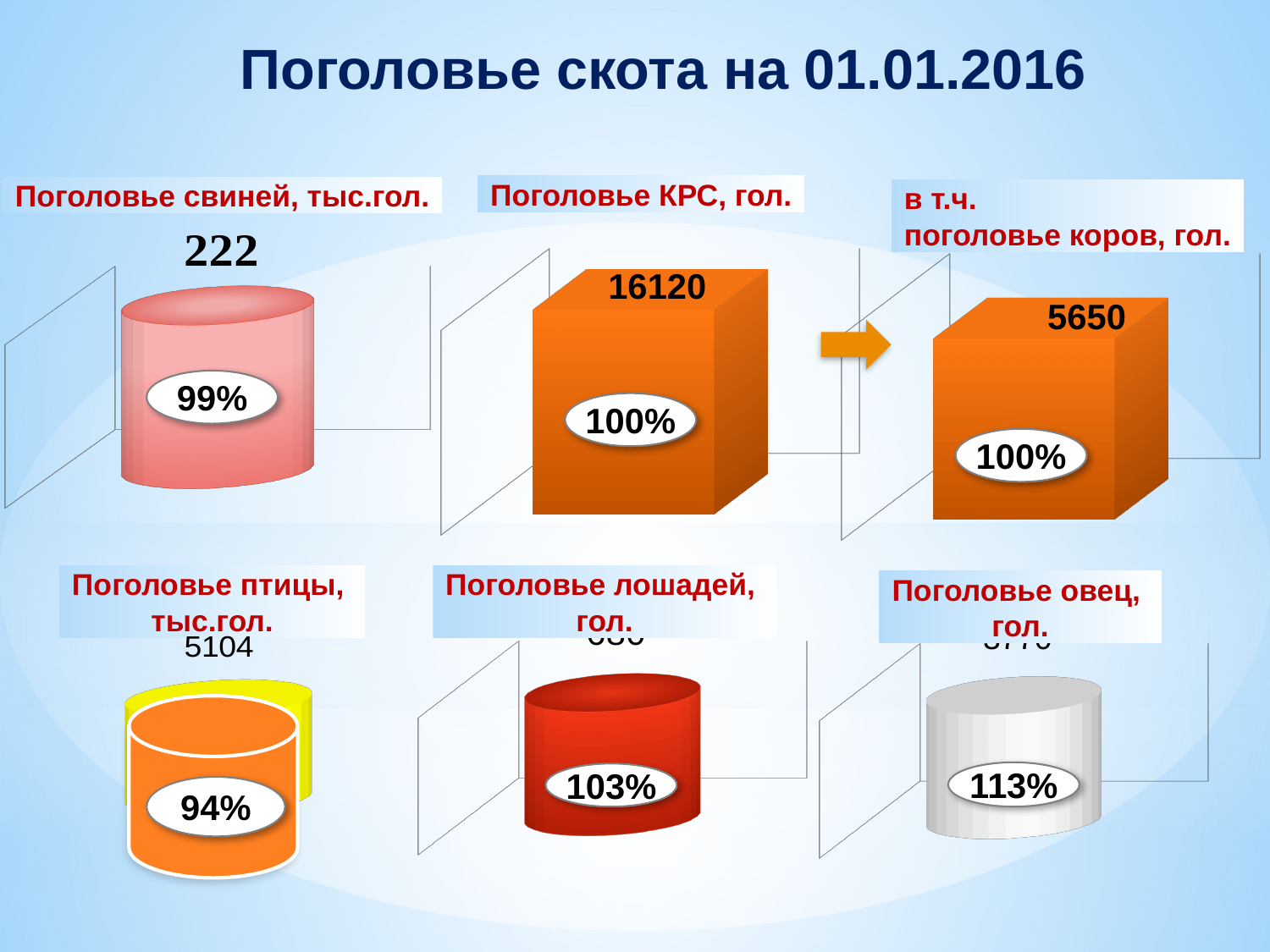

Поголовье скота на 01.01.2016
Поголовье КРС, гол.
Поголовье свиней, тыс.гол.
в т.ч.
поголовье коров, гол.

[unsupported chart]

[unsupported chart]

[unsupported chart]

16120
5650

99%
100%
100%
Поголовье птицы,
тыс.гол.
Поголовье лошадей,
гол.
Поголовье овец,
гол.

[unsupported chart]

[unsupported chart]

[unsupported chart]

113%
103%
94%